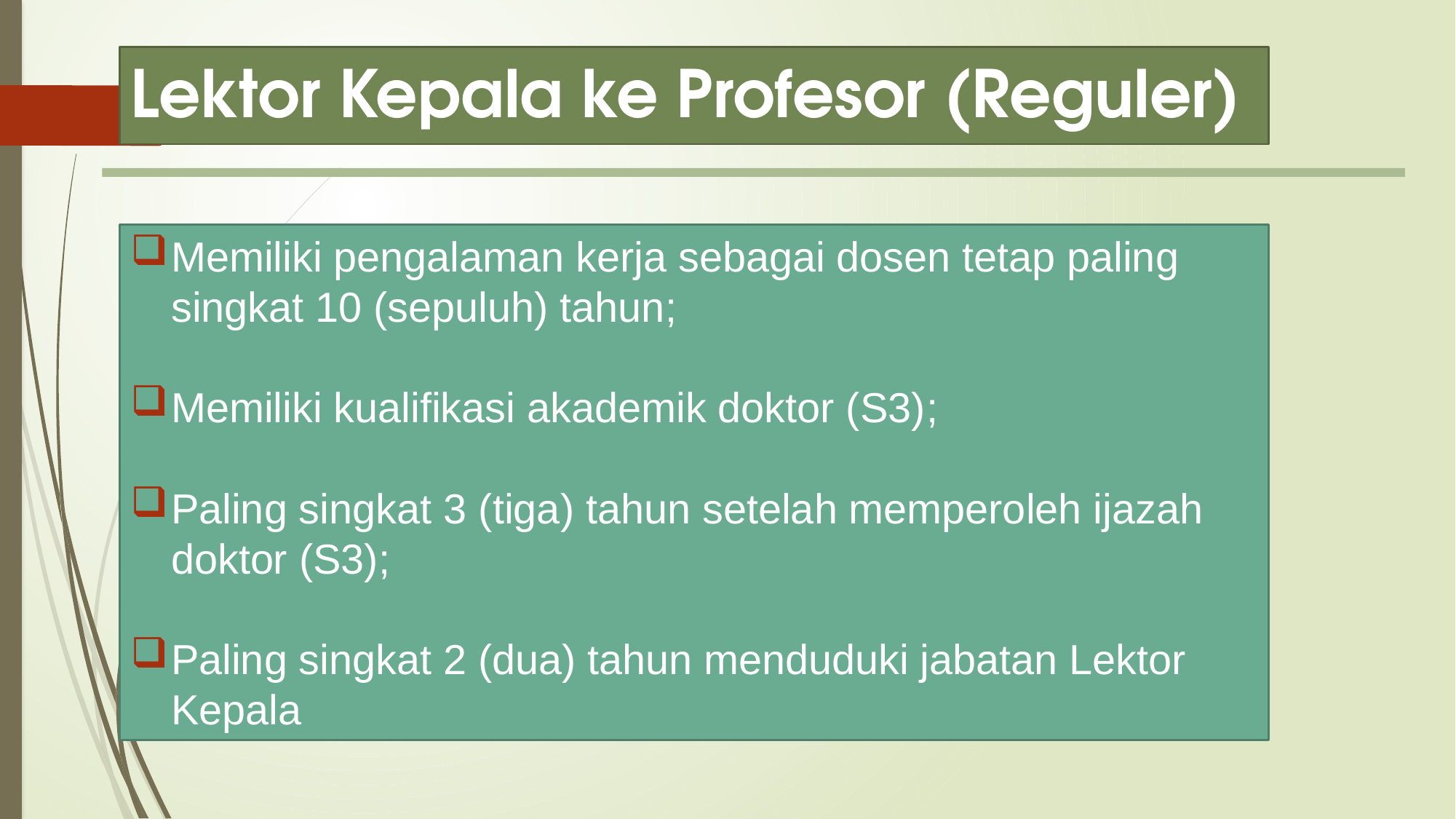

# Lektor Kepala ke Profesor (Reguler)

Memiliki pengalaman kerja sebagai dosen tetap paling singkat 10 (sepuluh) tahun;

Memiliki kualifikasi akademik doktor (S3);

Paling singkat 3 (tiga) tahun setelah memperoleh ijazah doktor (S3);

Paling singkat 2 (dua) tahun menduduki jabatan Lektor Kepala